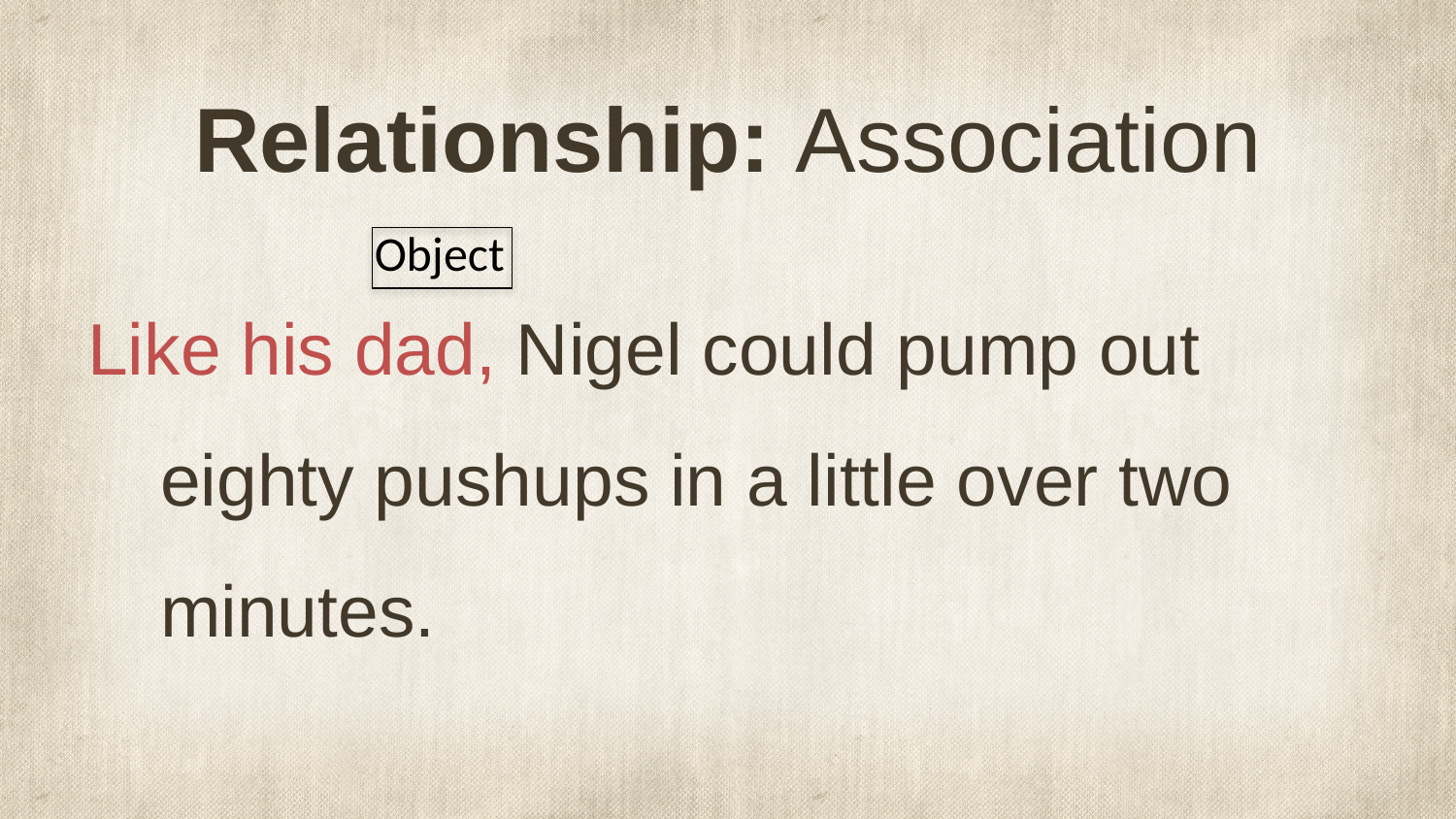

# Relationship: Association
Object

Like his dad, Nigel could pump out eighty pushups in a little over two minutes.